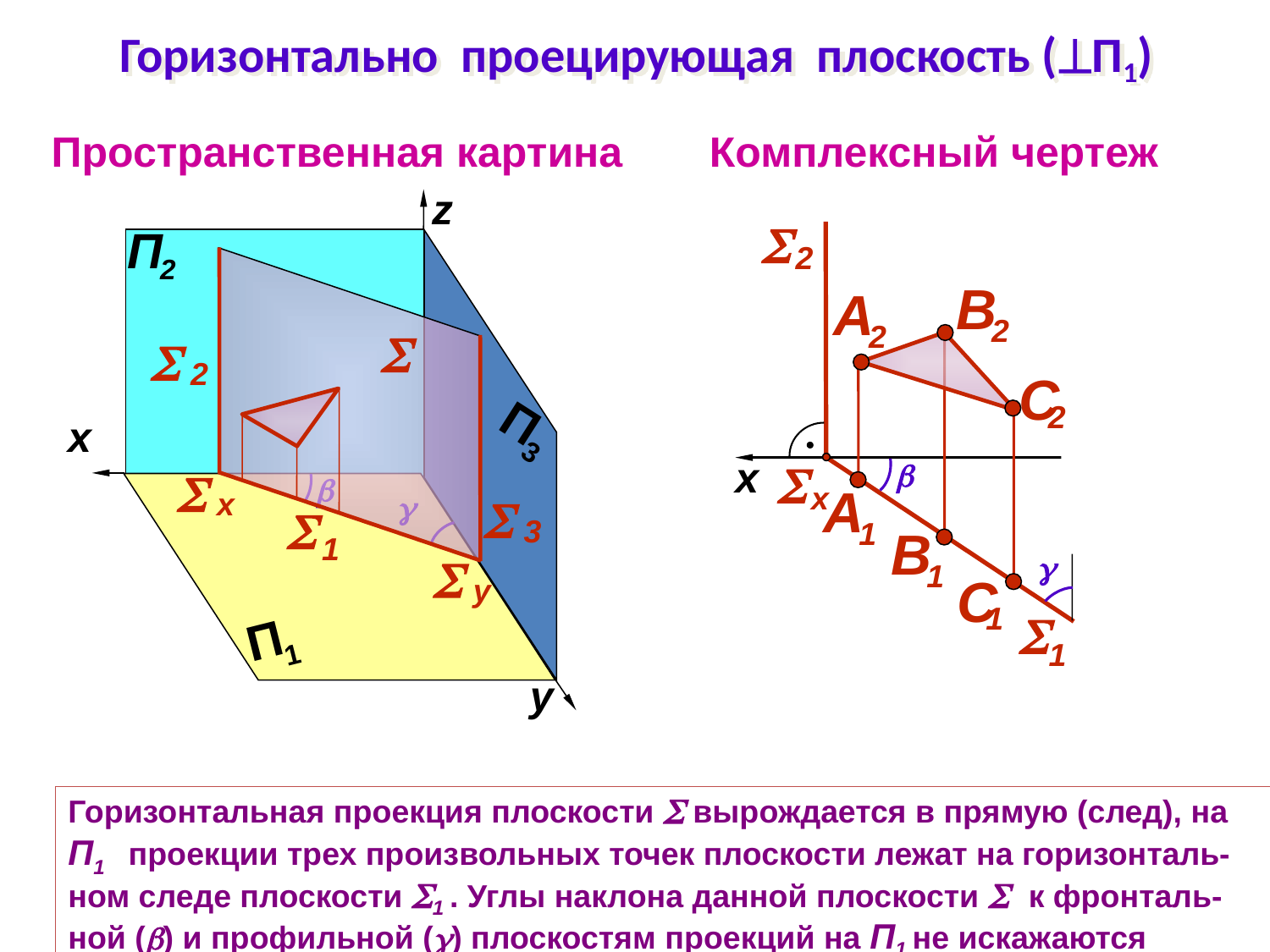

# Горизонтально  проецирующая  плоскость (⊥П1)
Пространственная картина
Комплексный чертеж
z
Σ
2

x

Σ
1

Σ
х

П
2

П
3
x

П
1

В
2
А
2

C
2
А
1
В
1
C
1

Σ
Σ
2

β

γ

Σ
х
β

γ
Σ
3
Σ
1

Σ
y
y

Горизонтальная проекция плоскости Σ вырождается в прямую (след), на П1   проекции трех произвольных точек плоскости лежат на горизонталь-ном следе плоскости Σ1 . Углы наклона данной плоскости Σ  к фронталь-ной (β) и профильной (γ) плоскостям проекций на П1 не искажаются